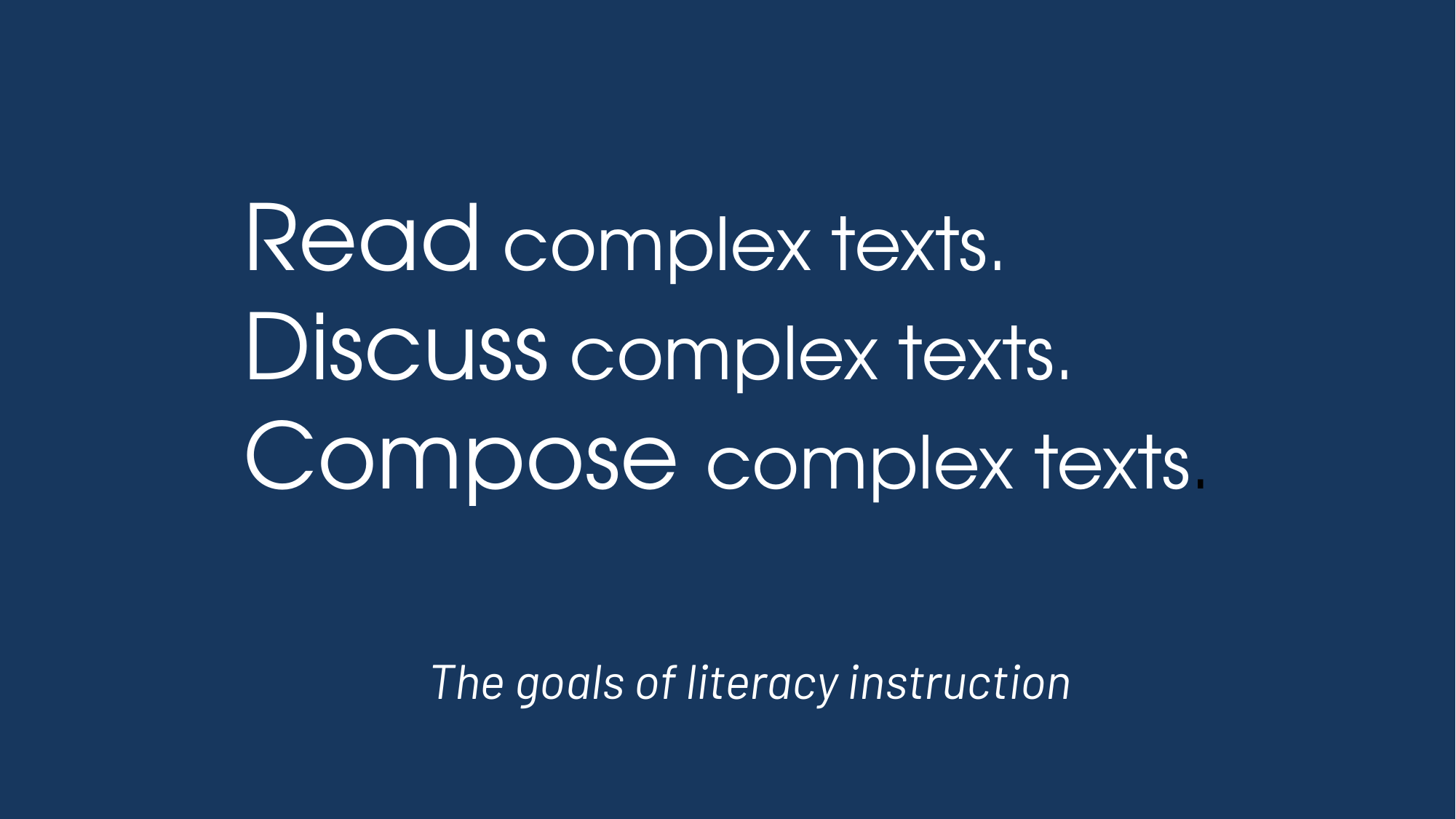

Read complex texts.
Discuss complex texts.
Compose complex texts.

The goals of literacy instruction